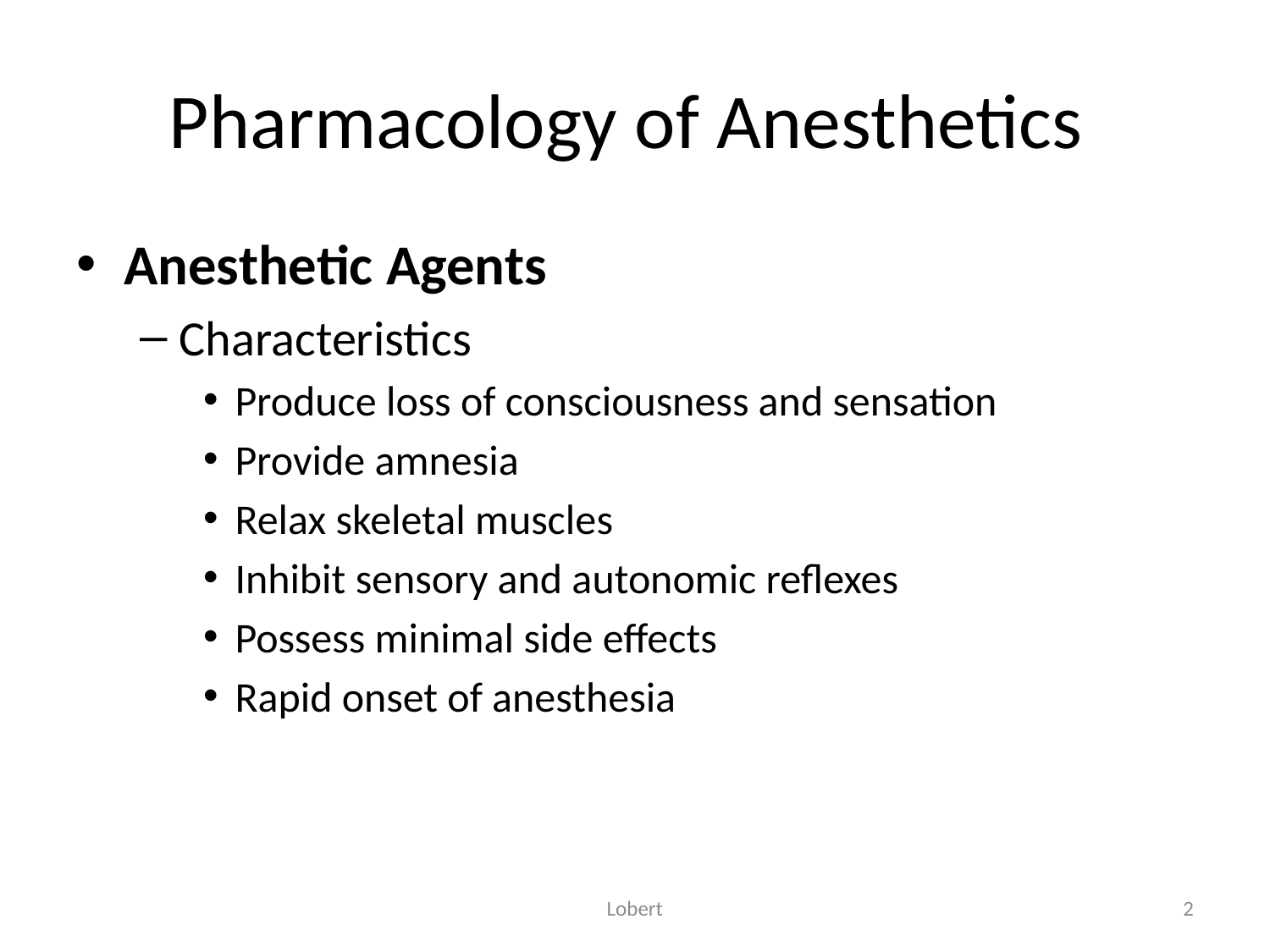

# Pharmacology of Anesthetics
Anesthetic Agents
Characteristics
Produce loss of consciousness and sensation
Provide amnesia
Relax skeletal muscles
Inhibit sensory and autonomic reflexes
Possess minimal side effects
Rapid onset of anesthesia

Lobert
2